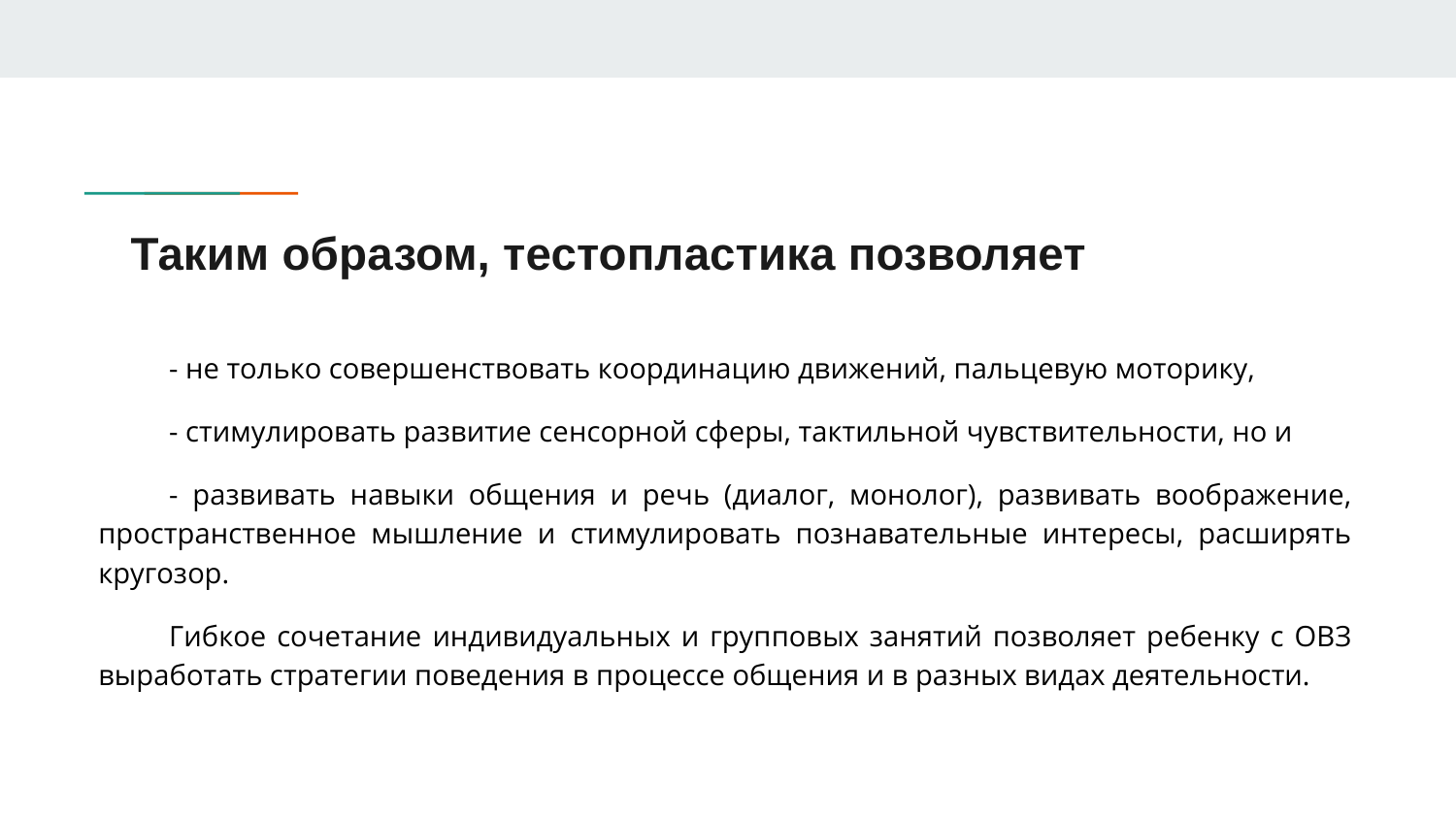

# Таким образом, тестопластика позволяет
- не только совершенствовать координацию движений, пальцевую моторику,
- стимулировать развитие сенсорной сферы, тактильной чувствительности, но и
- развивать навыки общения и речь (диалог, монолог), развивать воображение, пространственное мышление и стимулировать познавательные интересы, расширять кругозор.
Гибкое сочетание индивидуальных и групповых занятий позволяет ребенку с ОВЗ выработать стратегии поведения в процессе общения и в разных видах деятельности.